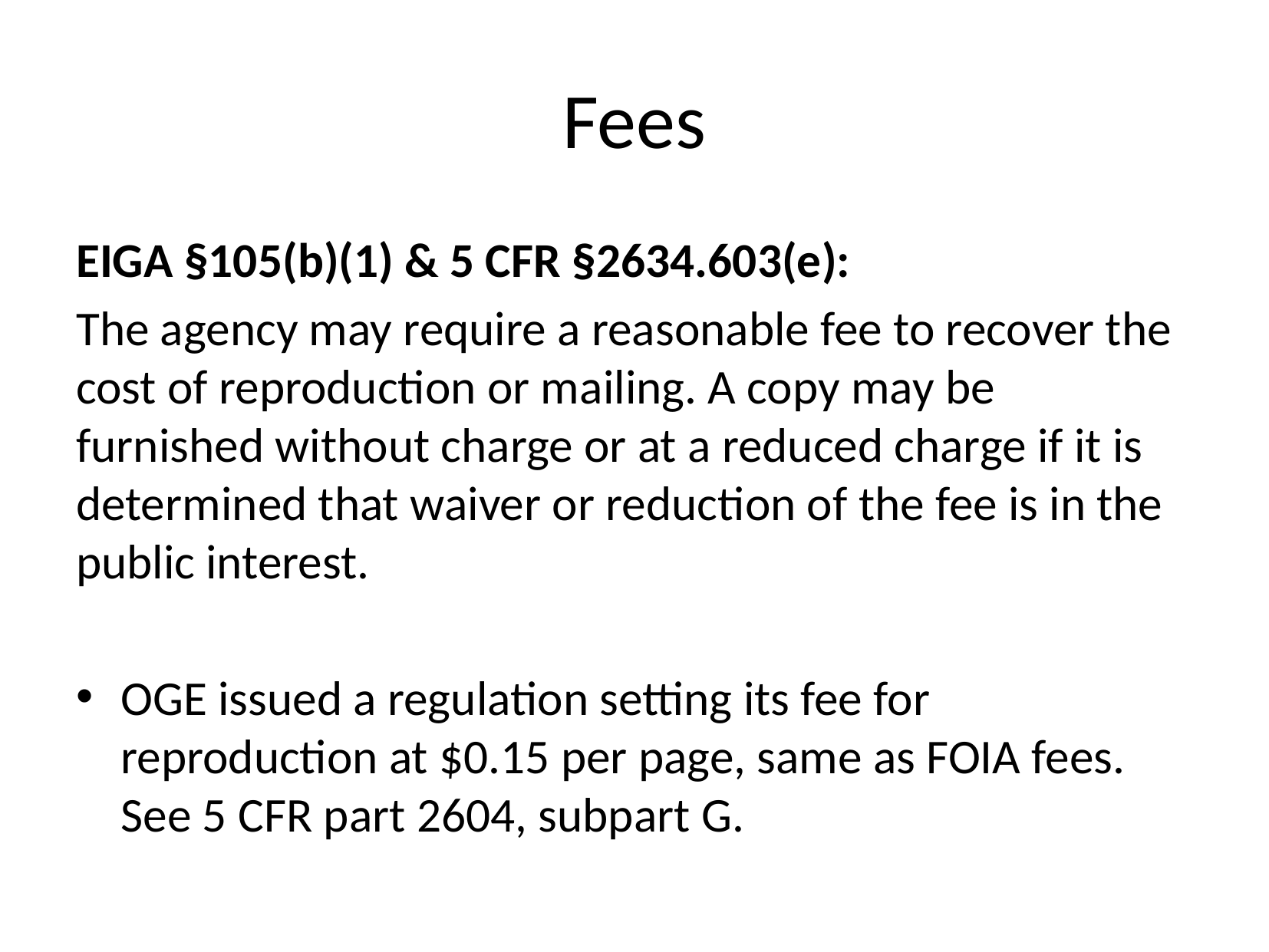

# Fees
EIGA §105(b)(1) & 5 CFR §2634.603(e):
The agency may require a reasonable fee to recover the cost of reproduction or mailing. A copy may be furnished without charge or at a reduced charge if it is determined that waiver or reduction of the fee is in the public interest.

OGE issued a regulation setting its fee for reproduction at $0.15 per page, same as FOIA fees. See 5 CFR part 2604, subpart G.